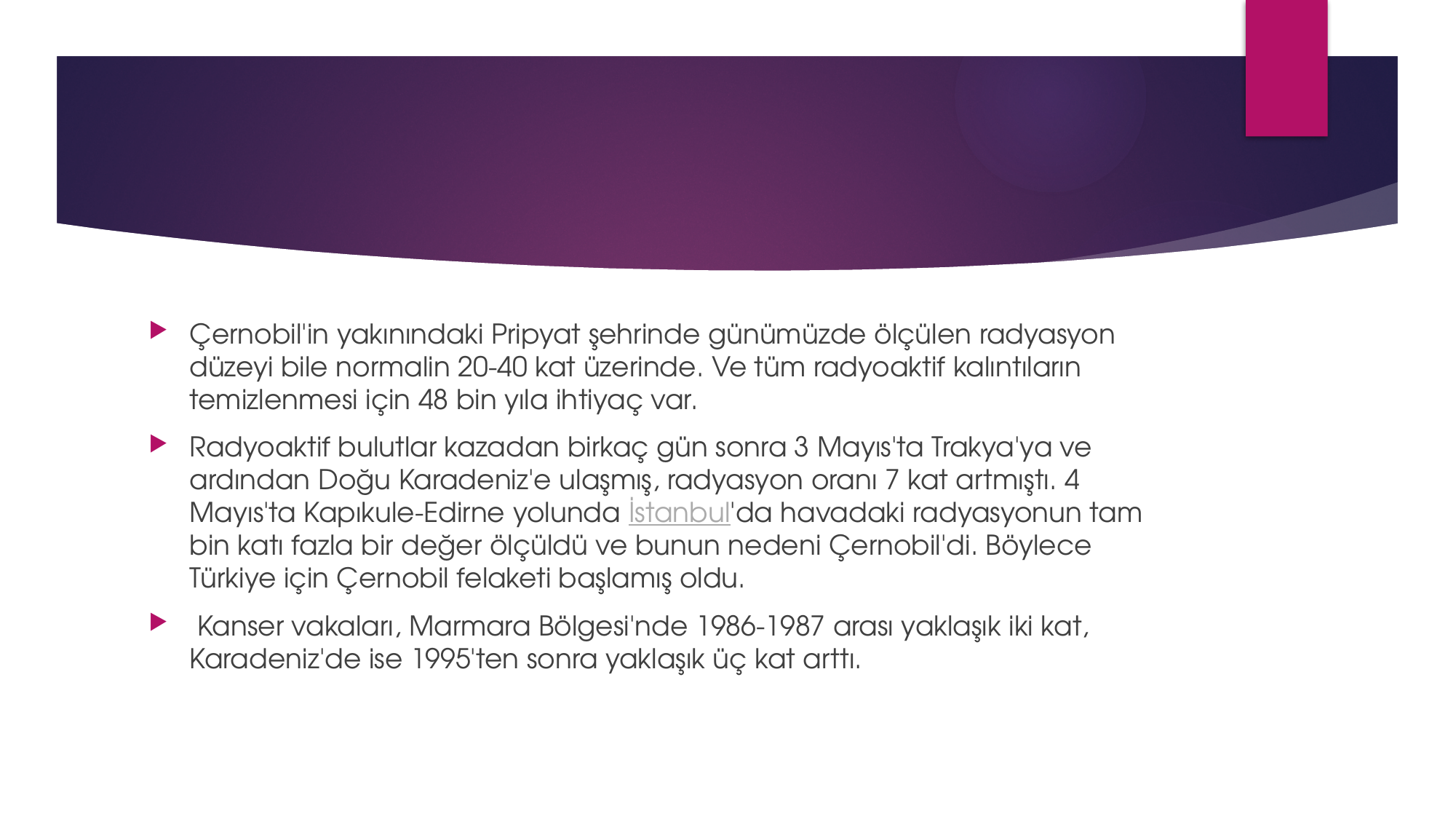

Çernobil'in yakınındaki Pripyat şehrinde günümüzde ölçülen radyasyon düzeyi bile normalin 20-40 kat üzerinde. Ve tüm radyoaktif kalıntıların temizlenmesi için 48 bin yıla ihtiyaç var.
Radyoaktif bulutlar kazadan birkaç gün sonra 3 Mayıs'ta Trakya'ya ve ardından Doğu Karadeniz'e ulaşmış, radyasyon oranı 7 kat artmıştı. 4 Mayıs'ta Kapıkule-Edirne yolunda İstanbul'da havadaki radyasyonun tam bin katı fazla bir değer ölçüldü ve bunun nedeni Çernobil'di. Böylece Türkiye için Çernobil felaketi başlamış oldu.
 Kanser vakaları, Marmara Bölgesi'nde 1986-1987 arası yaklaşık iki kat, Karadeniz'de ise 1995'ten sonra yaklaşık üç kat arttı.